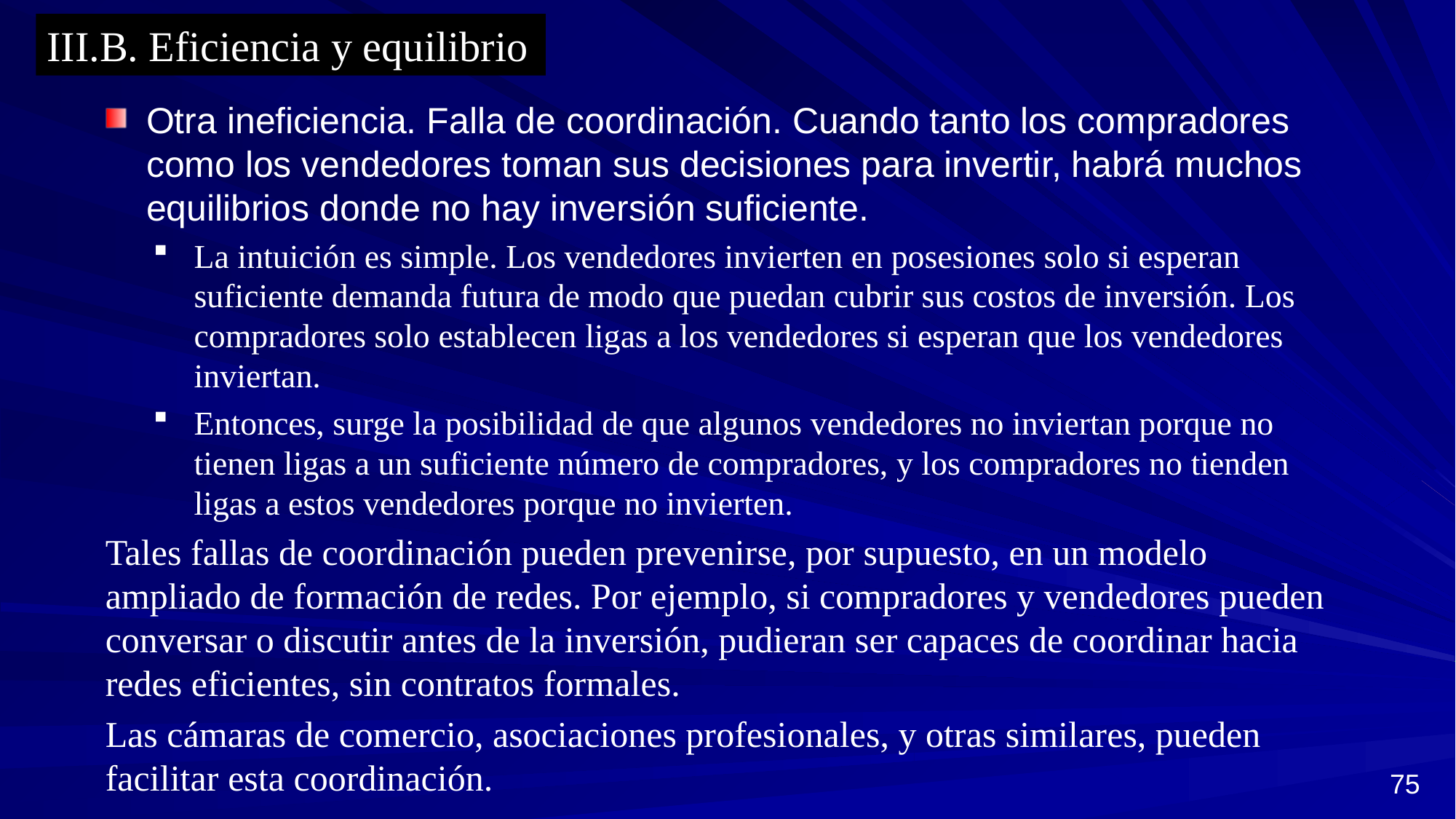

III.B. Eficiencia y equilibrio
Otra ineficiencia. Falla de coordinación. Cuando tanto los compradores como los vendedores toman sus decisiones para invertir, habrá muchos equilibrios donde no hay inversión suficiente.
La intuición es simple. Los vendedores invierten en posesiones solo si esperan suficiente demanda futura de modo que puedan cubrir sus costos de inversión. Los compradores solo establecen ligas a los vendedores si esperan que los vendedores inviertan.
Entonces, surge la posibilidad de que algunos vendedores no inviertan porque no tienen ligas a un suficiente número de compradores, y los compradores no tienden ligas a estos vendedores porque no invierten.
Tales fallas de coordinación pueden prevenirse, por supuesto, en un modelo ampliado de formación de redes. Por ejemplo, si compradores y vendedores pueden conversar o discutir antes de la inversión, pudieran ser capaces de coordinar hacia redes eficientes, sin contratos formales.
Las cámaras de comercio, asociaciones profesionales, y otras similares, pueden facilitar esta coordinación.

75